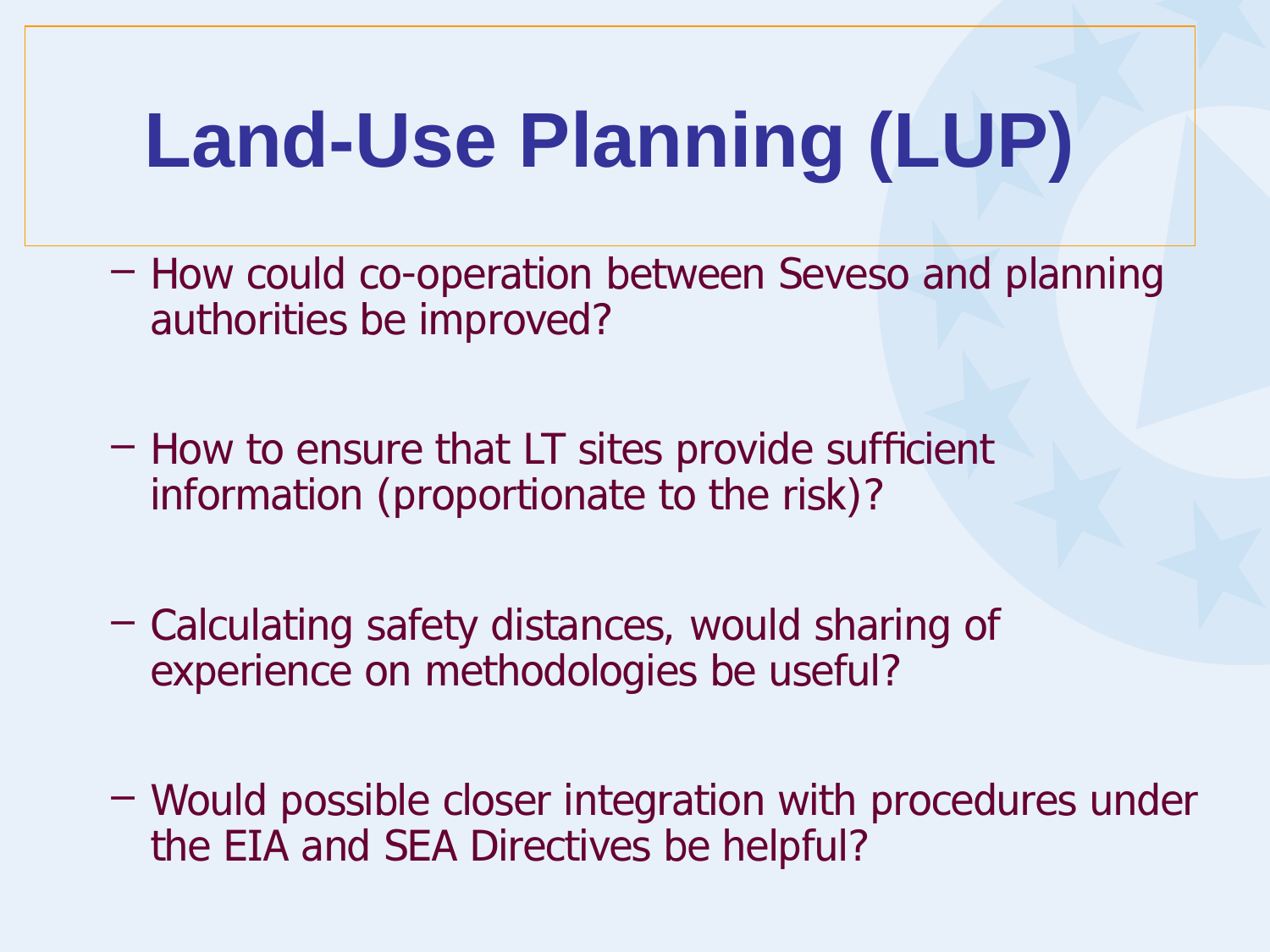

Land-Use Planning (LUP)
How could co-operation between Seveso and planning authorities be improved?

How to ensure that LT sites provide sufficient information (proportionate to the risk)?

Calculating safety distances, would sharing of experience on methodologies be useful?

Would possible closer integration with procedures under the EIA and SEA Directives be helpful?

Strengthen risk communication?